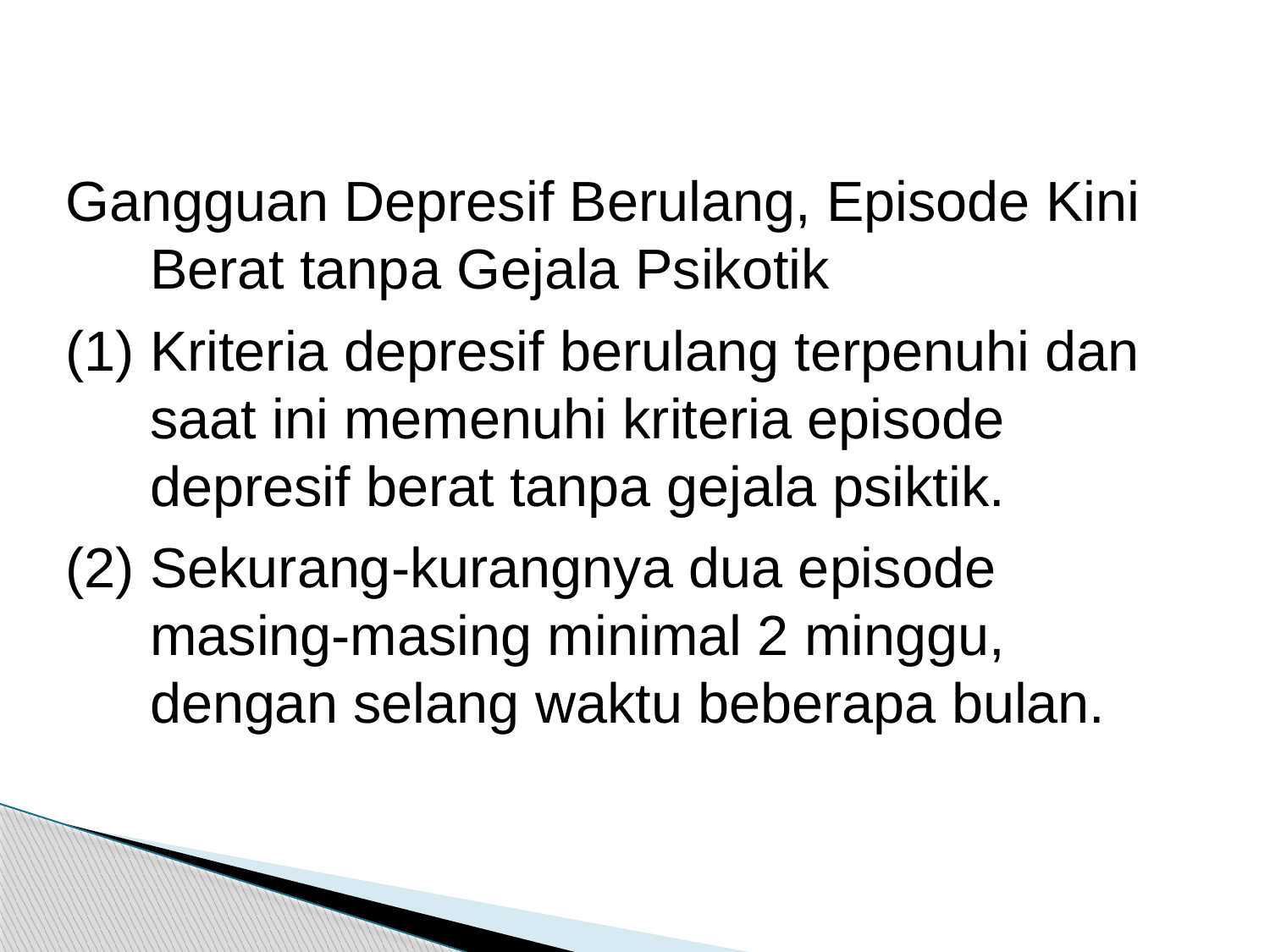

Gangguan Depresif Berulang, Episode Kini Berat tanpa Gejala Psikotik
(1)	Kriteria depresif berulang terpenuhi dan saat ini memenuhi kriteria episode depresif berat tanpa gejala psiktik.
(2)	Sekurang-kurangnya dua episode masing-masing minimal 2 minggu, dengan selang waktu beberapa bulan.